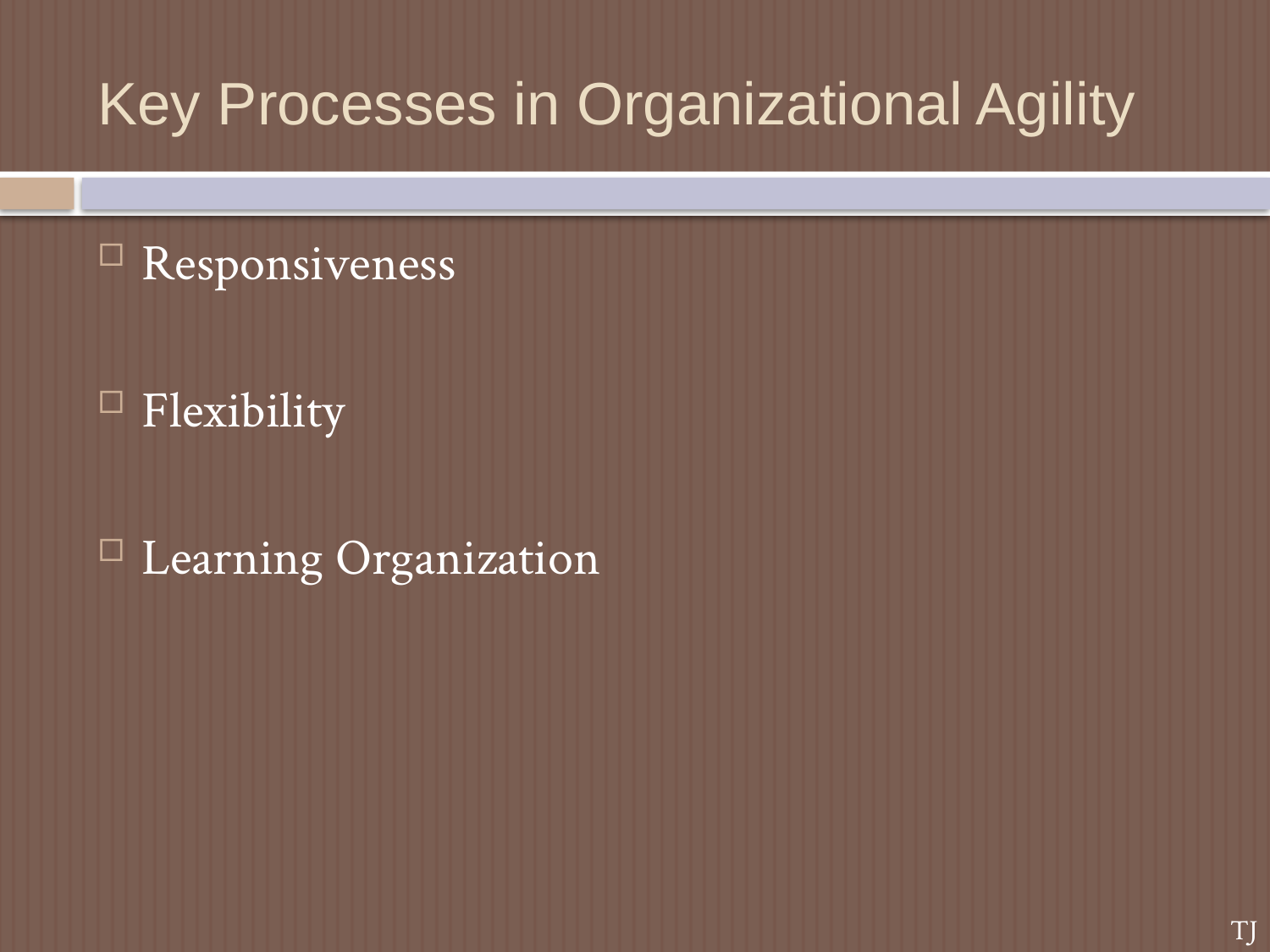

# Key Processes in Organizational Agility
Responsiveness

Flexibility

Learning Organization
TJ